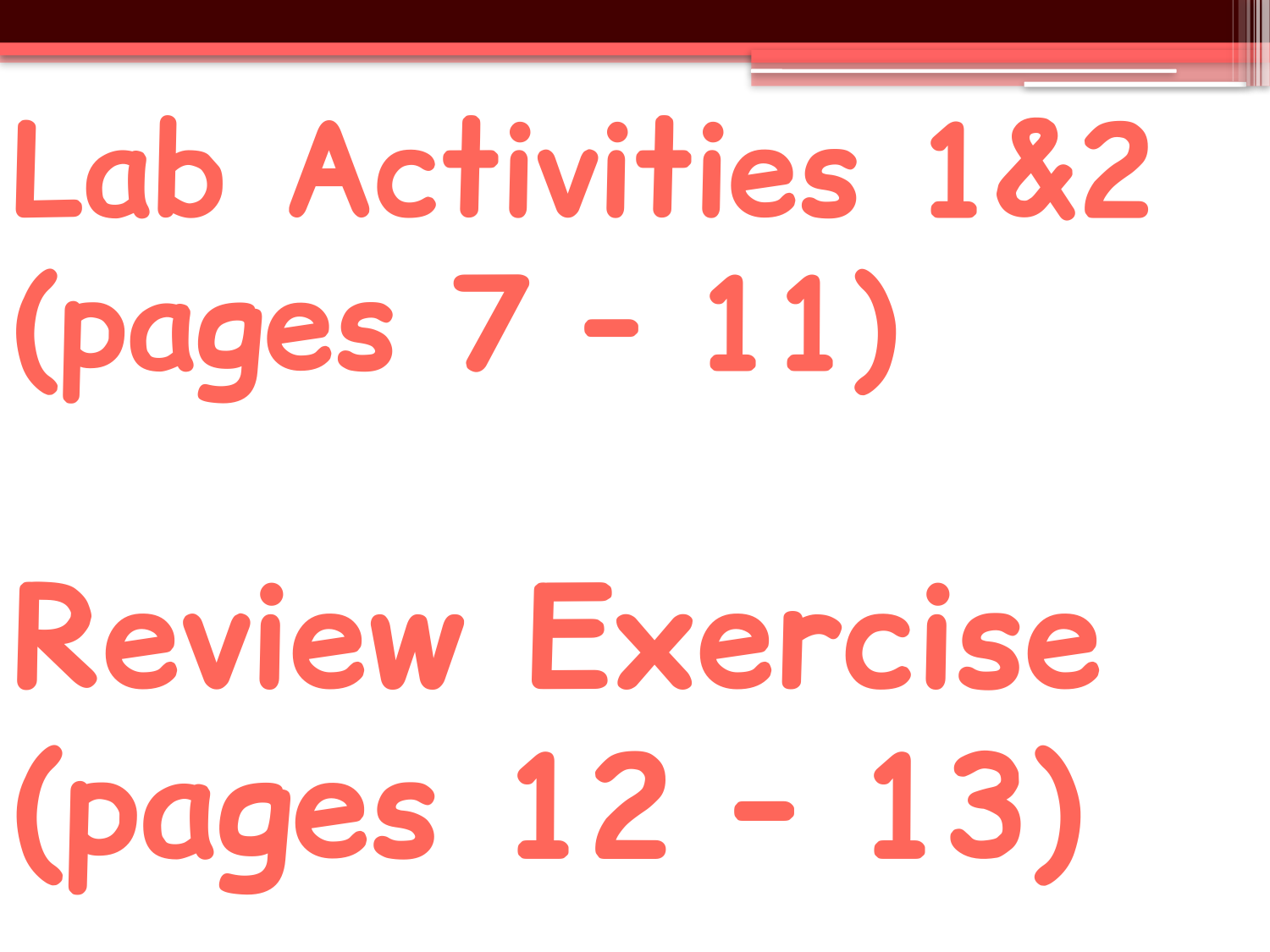

# Lab Activities 1&2 (pages 7 – 11) Review Exercise (pages 12 – 13)